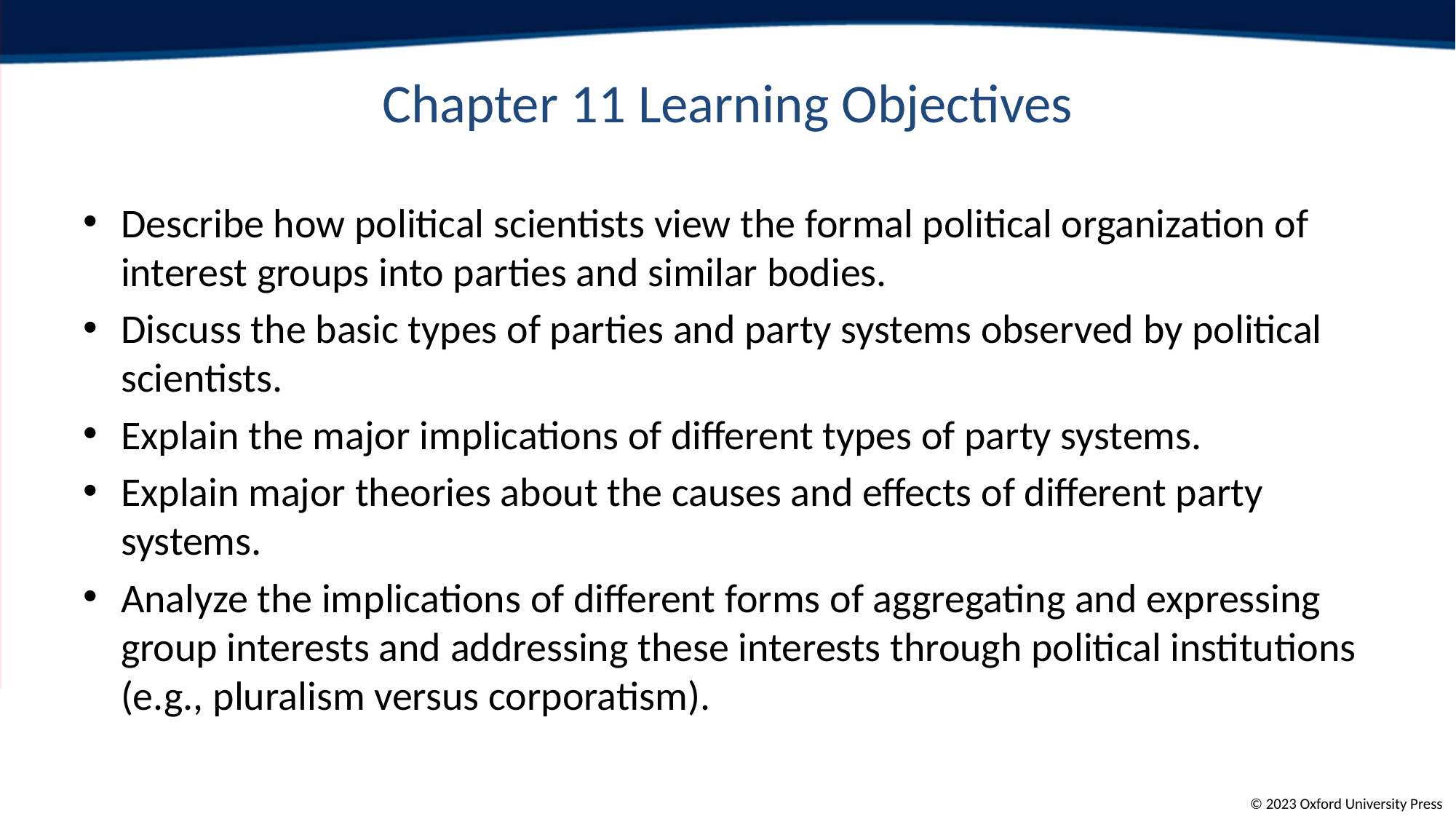

# Chapter 11 Learning Objectives
Describe how political scientists view the formal political organization of interest groups into parties and similar bodies.
Discuss the basic types of parties and party systems observed by political scientists.
Explain the major implications of different types of party systems.
Explain major theories about the causes and effects of different party systems.
Analyze the implications of different forms of aggregating and expressing group interests and addressing these interests through political institutions (e.g., pluralism versus corporatism).